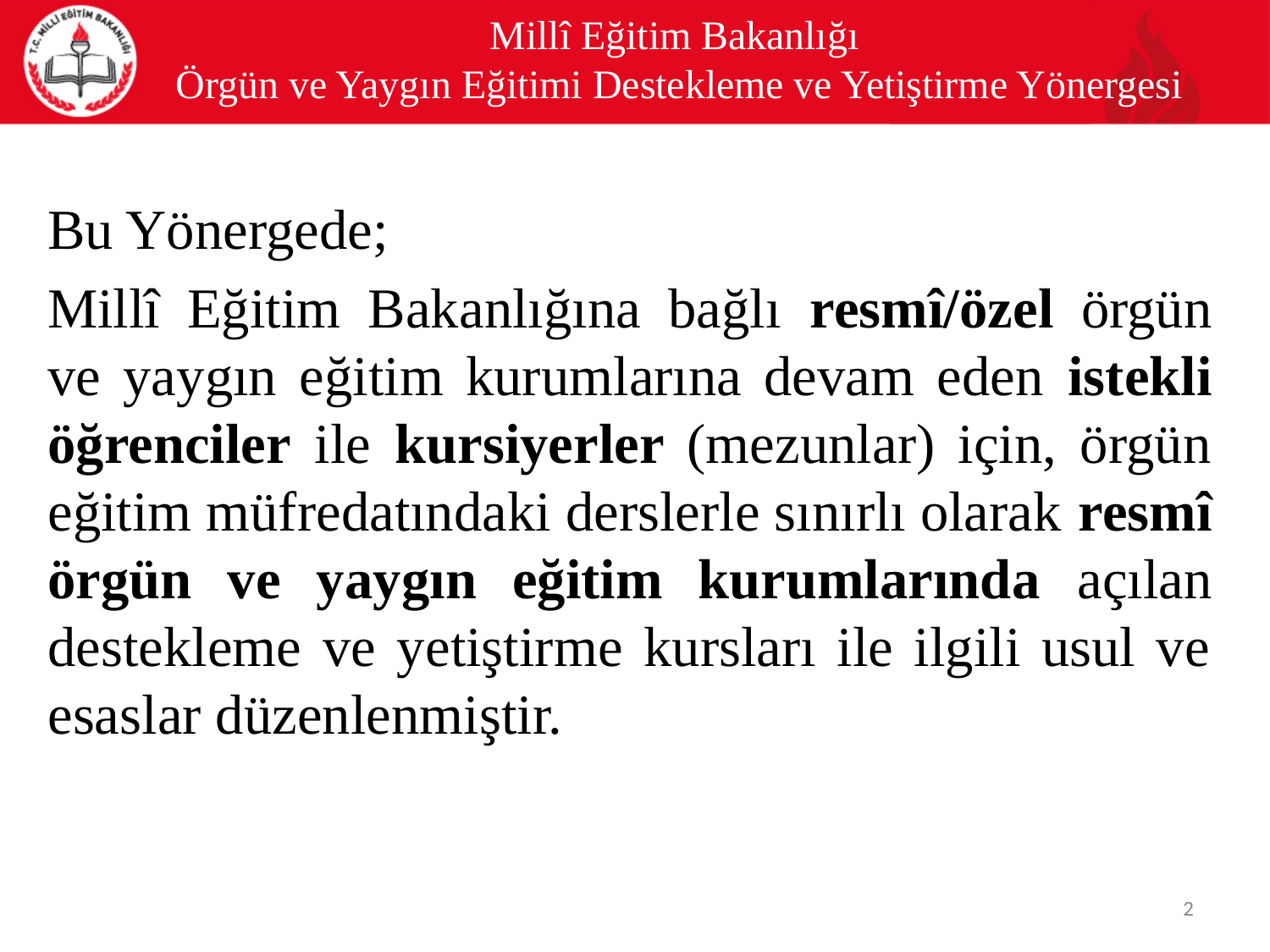

# Millî Eğitim Bakanlığı Örgün ve Yaygın Eğitimi Destekleme ve Yetiştirme Yönergesi
Bu Yönergede;
Millî Eğitim Bakanlığına bağlı resmî/özel örgün ve yaygın eğitim kurumlarına devam eden istekli öğrenciler ile kursiyerler (mezunlar) için, örgün eğitim müfredatındaki derslerle sınırlı olarak resmî örgün ve yaygın eğitim kurumlarında açılan destekleme ve yetiştirme kursları ile ilgili usul ve esaslar düzenlenmiştir.

2